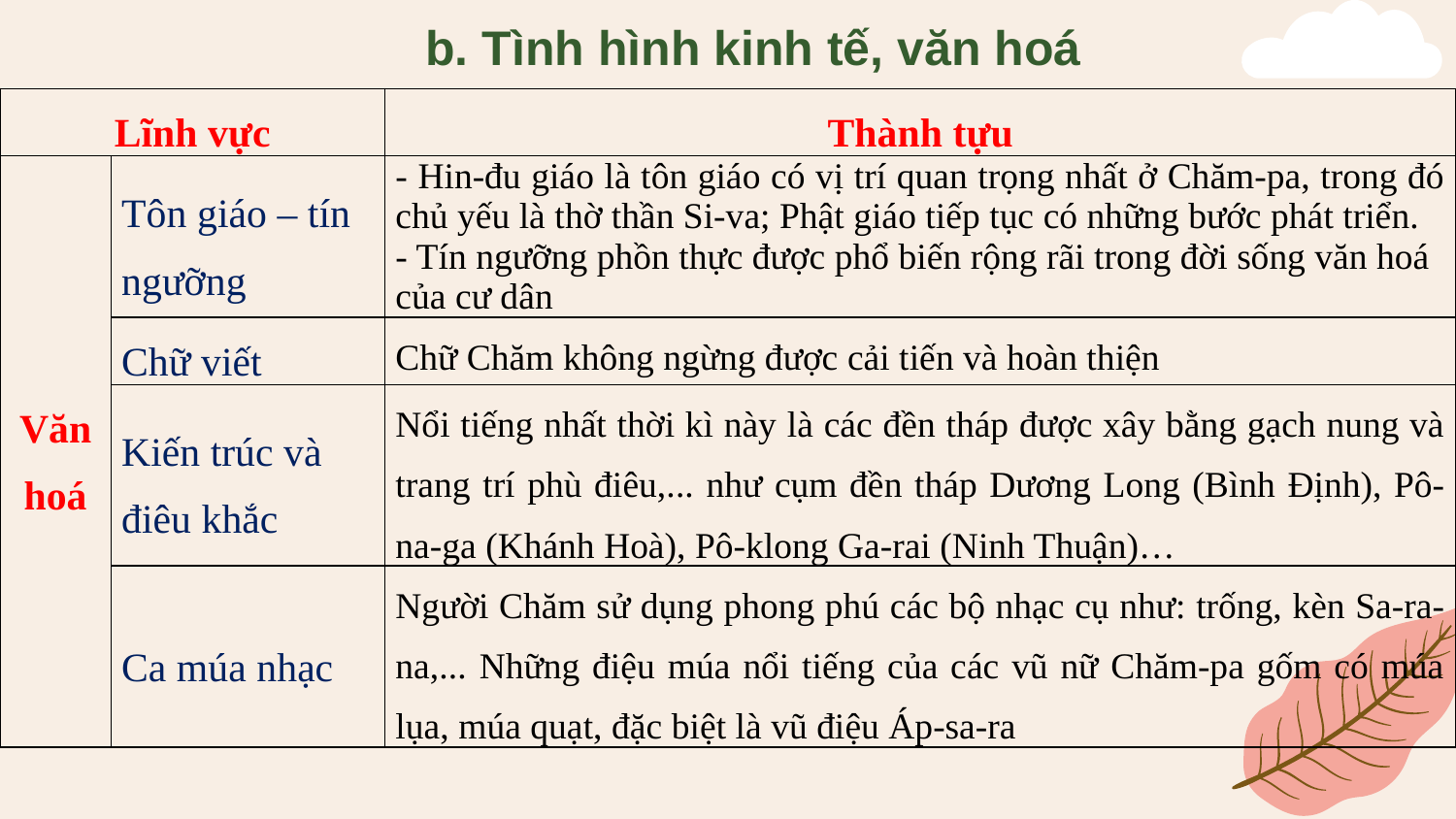

# b. Tình hình kinh tế, văn hoá
| Lĩnh vực |  | Thành tựu |
| --- | --- | --- |
| Văn hoá | Tôn giáo – tín ngưỡng | - Hin-đu giáo là tôn giáo có vị trí quan trọng nhất ở Chăm-pa, trong đó chủ yếu là thờ thần Si-va; Phật giáo tiếp tục có những bước phát triển. - Tín ngưỡng phồn thực được phổ biến rộng rãi trong đời sống văn hoá của cư dân |
|  | Chữ viết | Chữ Chăm không ngừng được cải tiến và hoàn thiện |
|  | Kiến trúc và điêu khắc | Nổi tiếng nhất thời kì này là các đền tháp được xây bằng gạch nung và trang trí phù điêu,... như cụm đền tháp Dương Long (Bình Định), Pô-na-ga (Khánh Hoà), Pô-klong Ga-rai (Ninh Thuận)… |
|  | Ca múa nhạc | Người Chăm sử dụng phong phú các bộ nhạc cụ như: trống, kèn Sa-ra-na,... Những điệu múa nổi tiếng của các vũ nữ Chăm-pa gốm có múa lụa, múa quạt, đặc biệt là vũ điệu Áp-sa-ra |